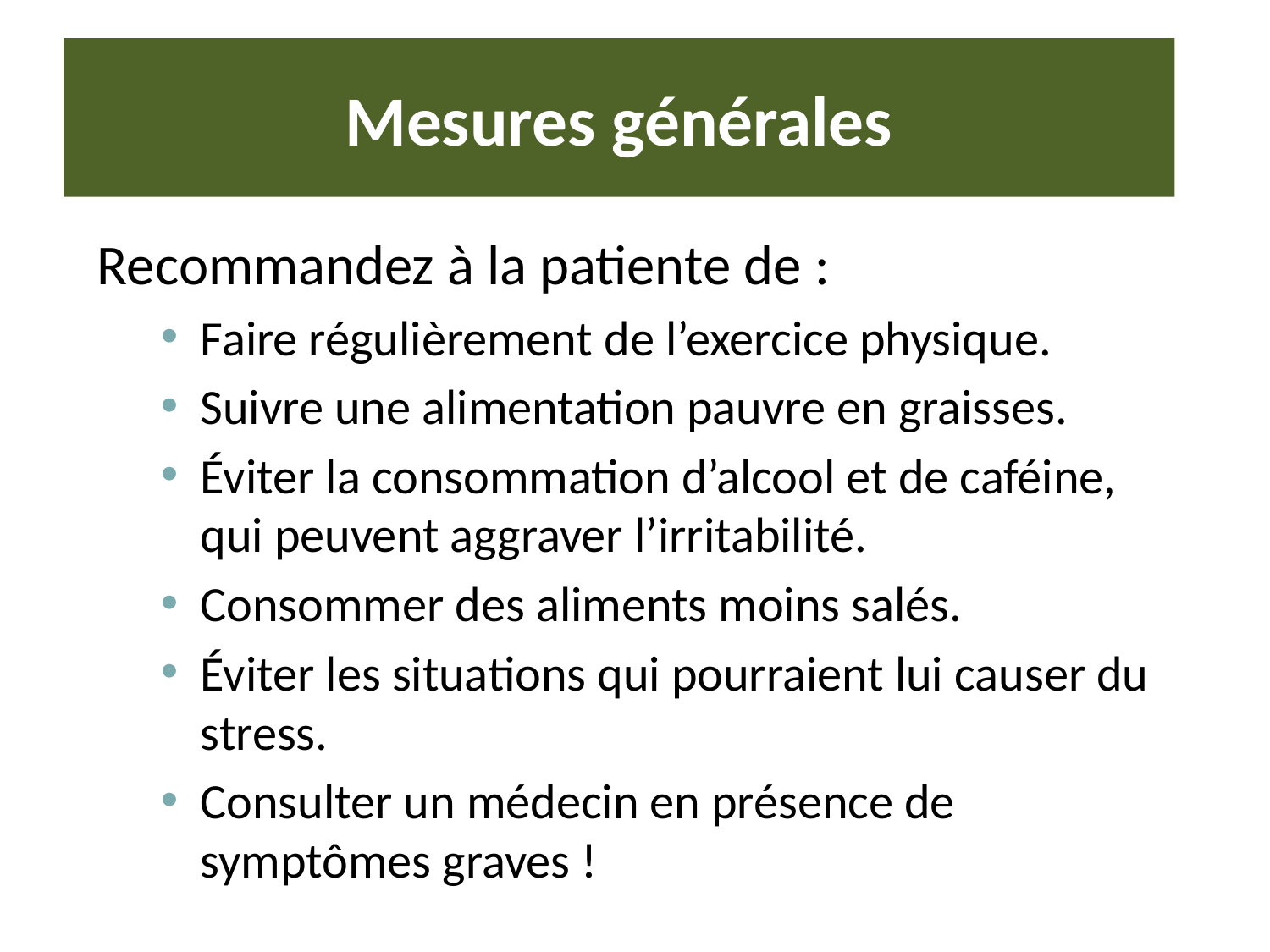

# Mesures générales
Recommandez à la patiente de :
Faire régulièrement de l’exercice physique.
Suivre une alimentation pauvre en graisses.
Éviter la consommation d’alcool et de caféine, qui peuvent aggraver l’irritabilité.
Consommer des aliments moins salés.
Éviter les situations qui pourraient lui causer du stress.
Consulter un médecin en présence de symptômes graves !